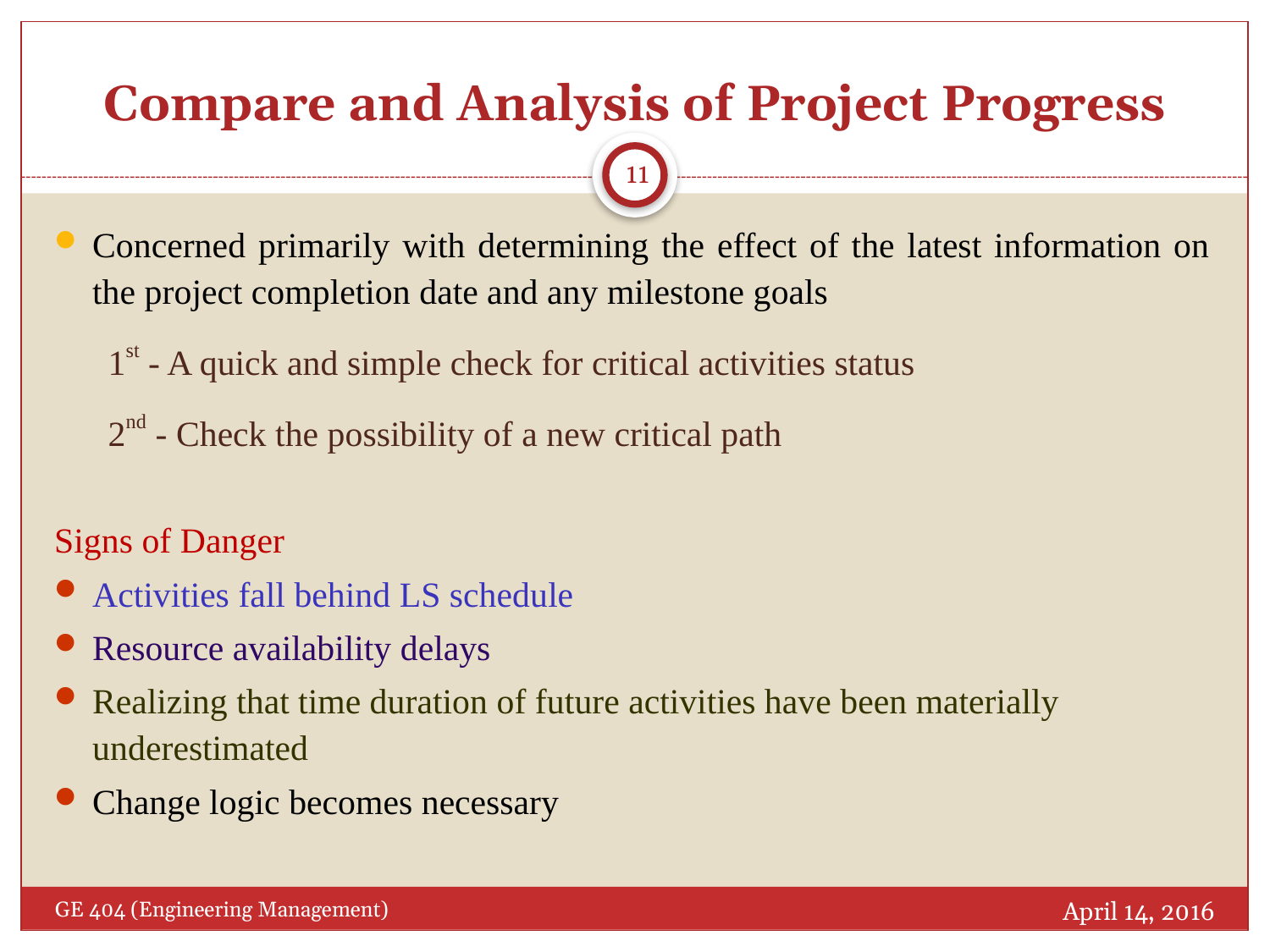

# Compare and Analysis of Project Progress
11
Concerned primarily with determining the effect of the latest information on the project completion date and any milestone goals
1st - A quick and simple check for critical activities status
2nd - Check the possibility of a new critical path

Signs of Danger
Activities fall behind LS schedule
Resource availability delays
Realizing that time duration of future activities have been materially underestimated
Change logic becomes necessary

April 14, 2016
GE 404 (Engineering Management)